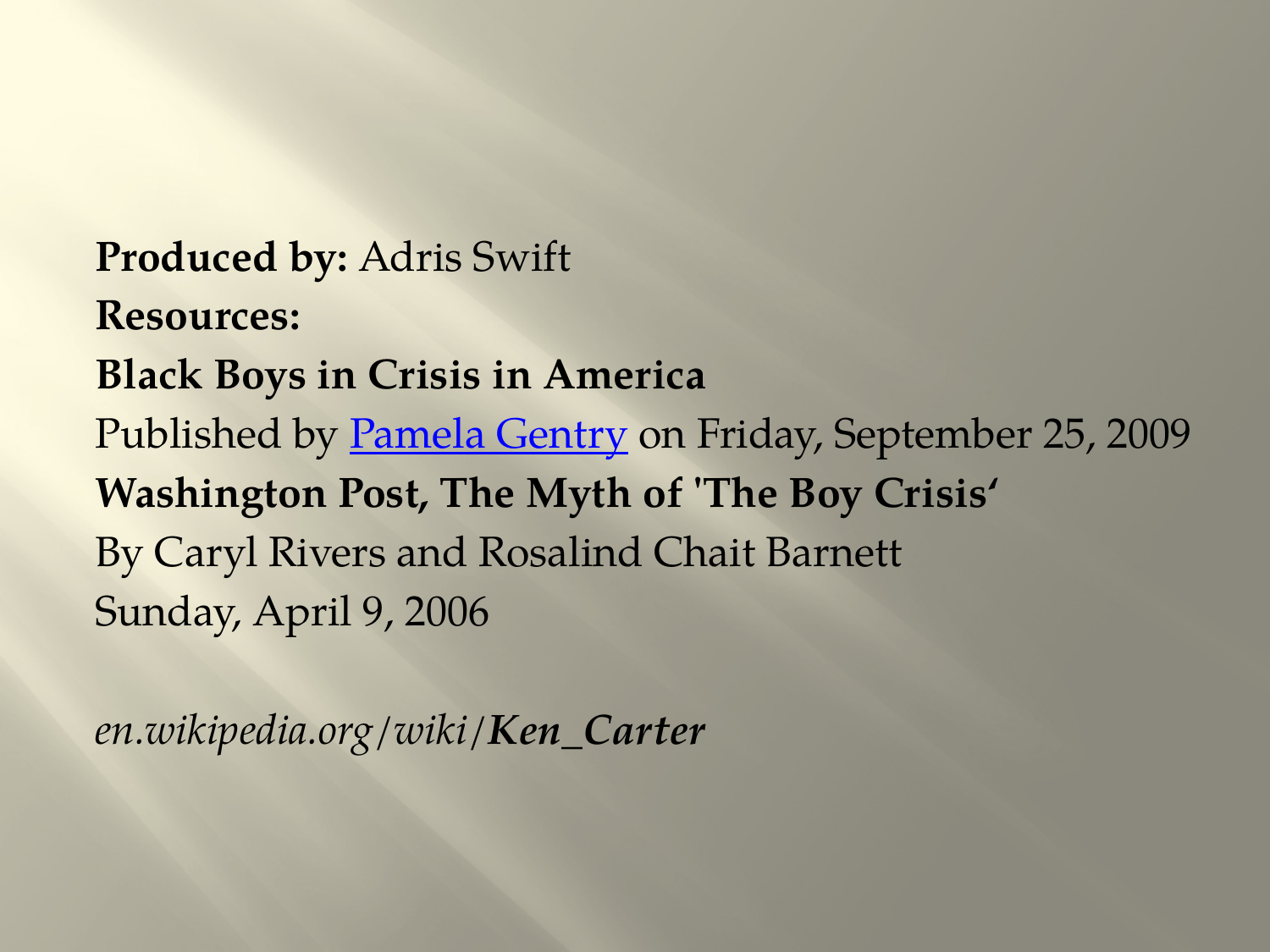

#
Produced by: Adris Swift
Resources:
Black Boys in Crisis in America
Published by Pamela Gentry on Friday, September 25, 2009
Washington Post, The Myth of 'The Boy Crisis‘
By Caryl Rivers and Rosalind Chait Barnett
Sunday, April 9, 2006

en.wikipedia.org/wiki/Ken_Carter